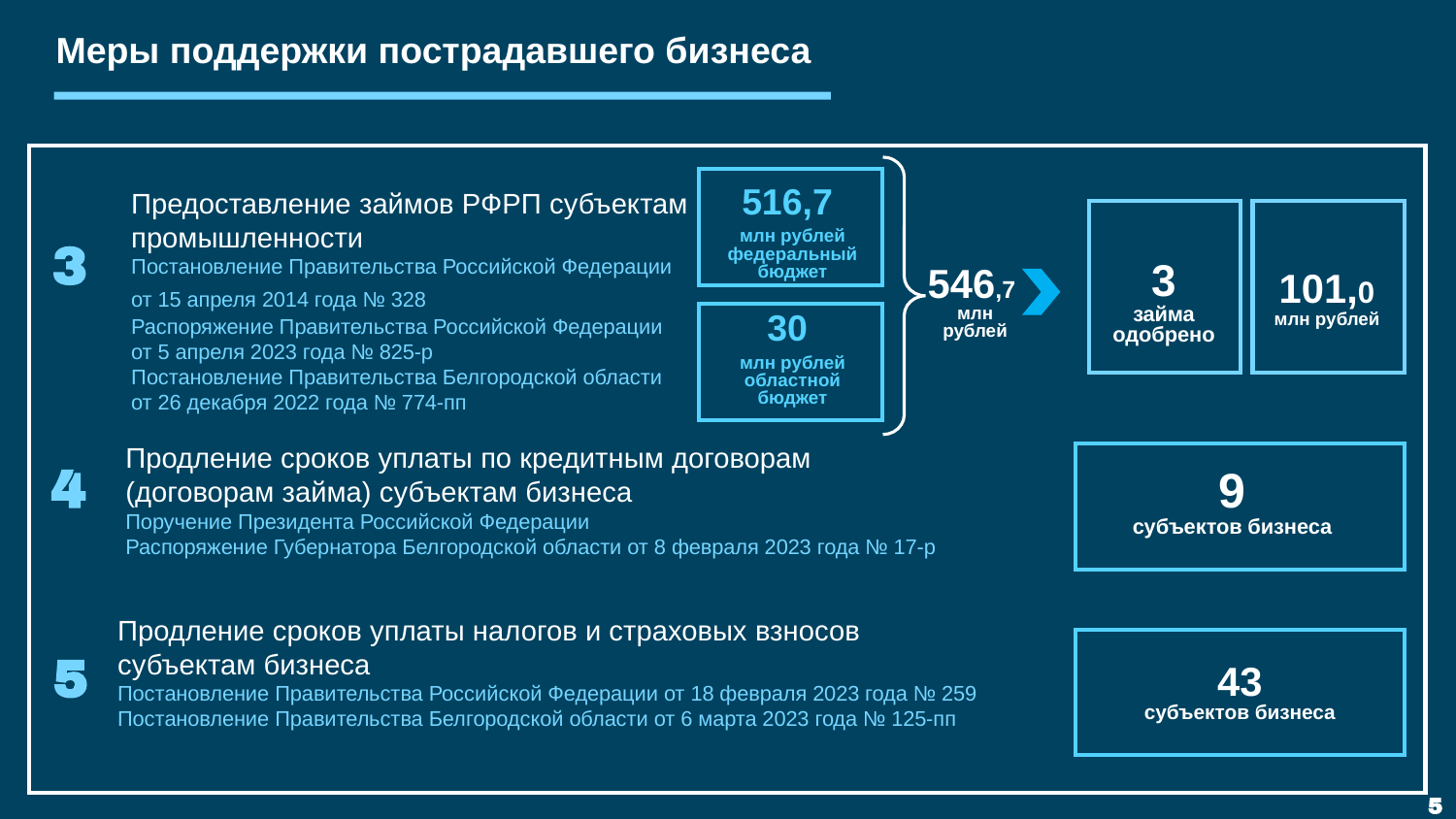

Меры поддержки пострадавшего бизнеса

516,7
млн рублей федеральный бюджет
Предоставление займов РФРП субъектам промышленности
Постановление Правительства Российской Федерации
от 15 апреля 2014 года № 328
Распоряжение Правительства Российской Федерации
от 5 апреля 2023 года № 825-р
Постановление Правительства Белгородской области
от 26 декабря 2022 года № 774-пп

3
101,0
млн рублей
3
займа
одобрено
546,7
млн
рублей

30
млн рублей областной бюджет
Продление сроков уплаты по кредитным договорам
(договорам займа) субъектам бизнеса
Поручение Президента Российской Федерации
Распоряжение Губернатора Белгородской области от 8 февраля 2023 года № 17-р

4
9
субъектов бизнеса
Продление сроков уплаты налогов и страховых взносов
субъектам бизнеса
Постановление Правительства Российской Федерации от 18 февраля 2023 года № 259
Постановление Правительства Белгородской области от 6 марта 2023 года № 125-пп

5
43
субъектов бизнеса
5